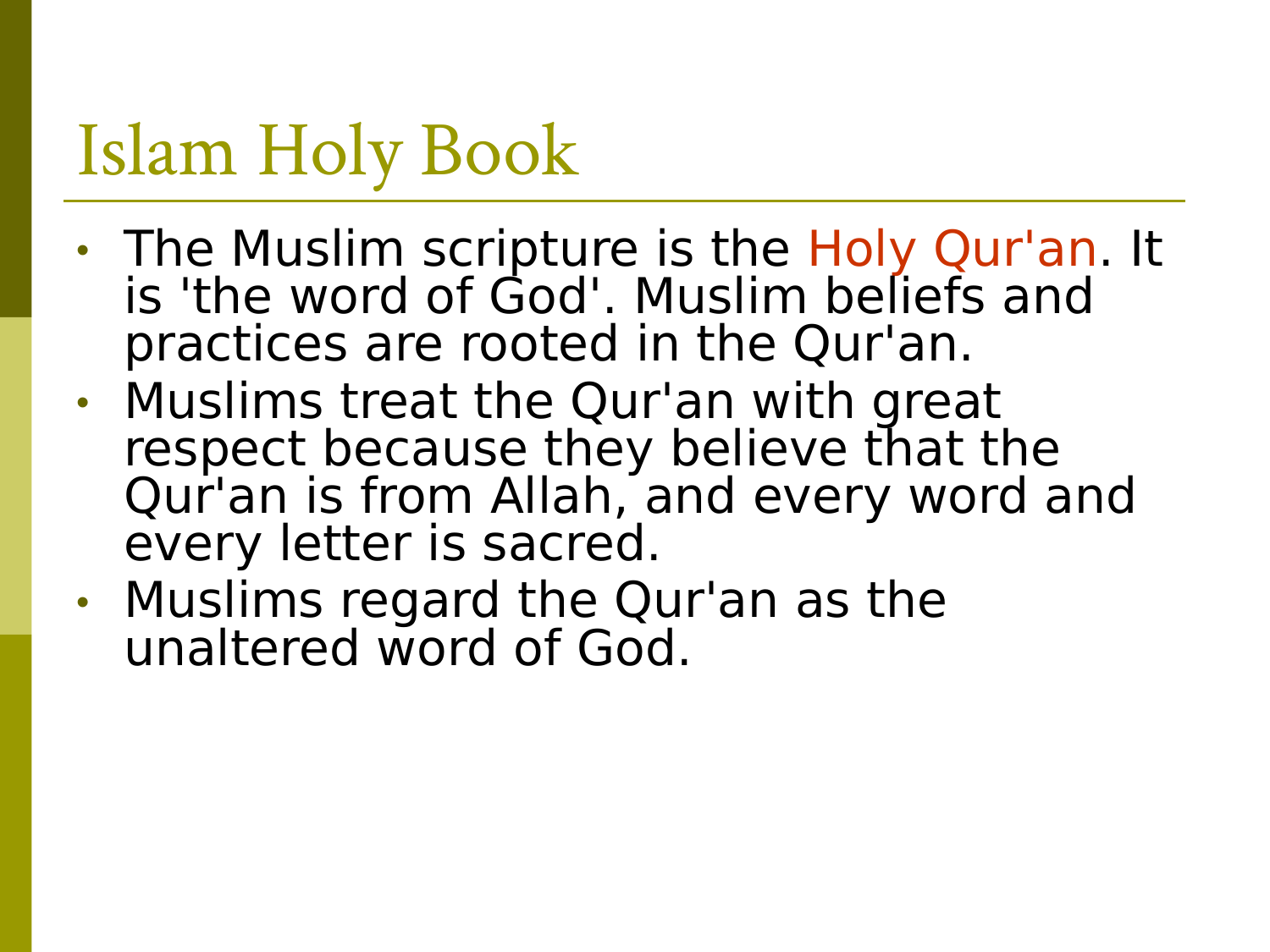

# Islam Holy Book
The Muslim scripture is the Holy Qur'an. It is 'the word of God'. Muslim beliefs and practices are rooted in the Qur'an.
Muslims treat the Qur'an with great respect because they believe that the Qur'an is from Allah, and every word and every letter is sacred.
Muslims regard the Qur'an as the unaltered word of God.